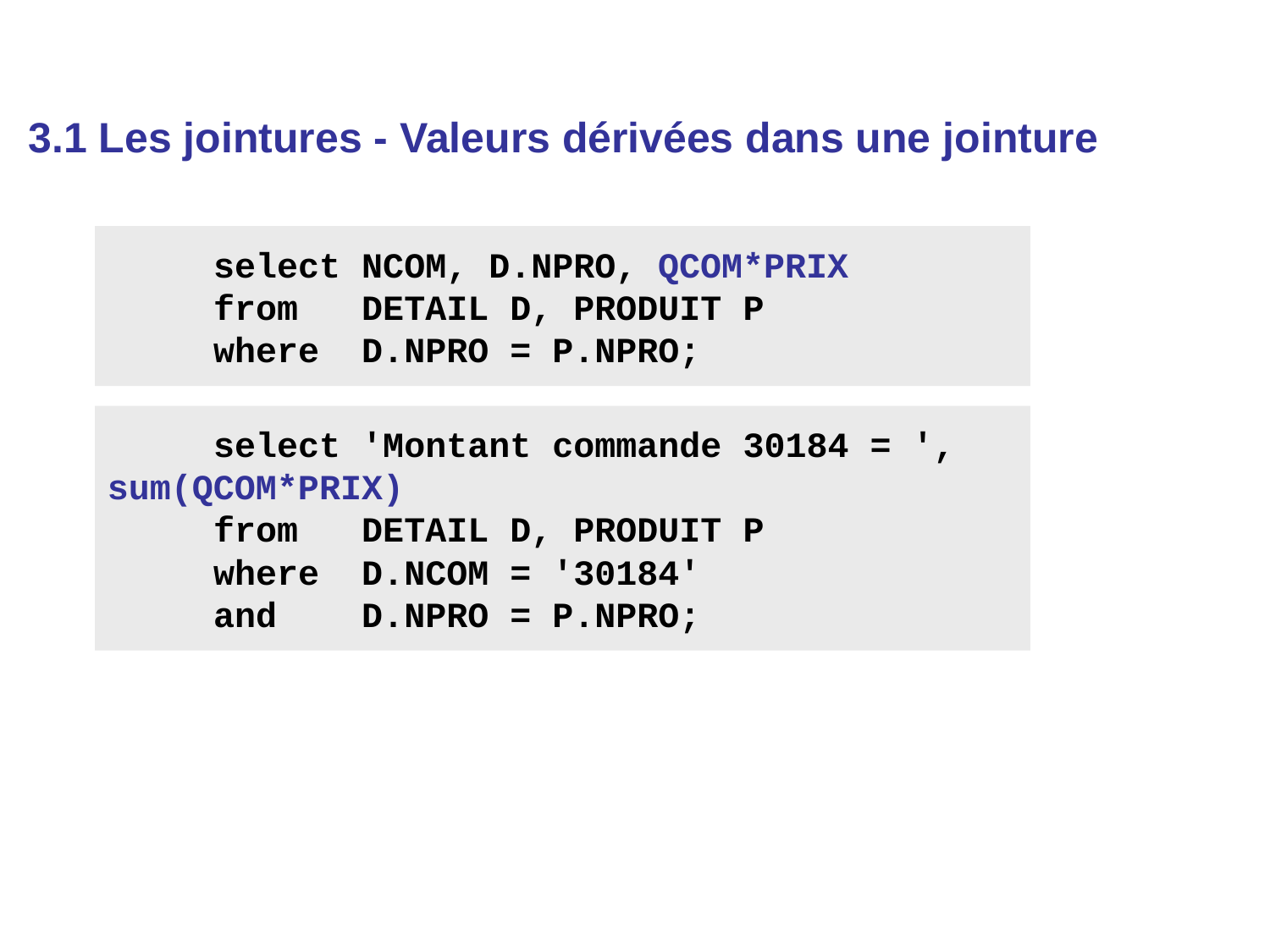

3.1 Les jointures - Valeurs dérivées dans une jointure
     select NCOM, D.NPRO, QCOM*PRIX
     from   DETAIL D, PRODUIT P
     where  D.NPRO = P.NPRO;
     select 'Montant commande 30184 = ', sum(QCOM*PRIX)
     from   DETAIL D, PRODUIT P
     where  D.NCOM = '30184'
     and    D.NPRO = P.NPRO;